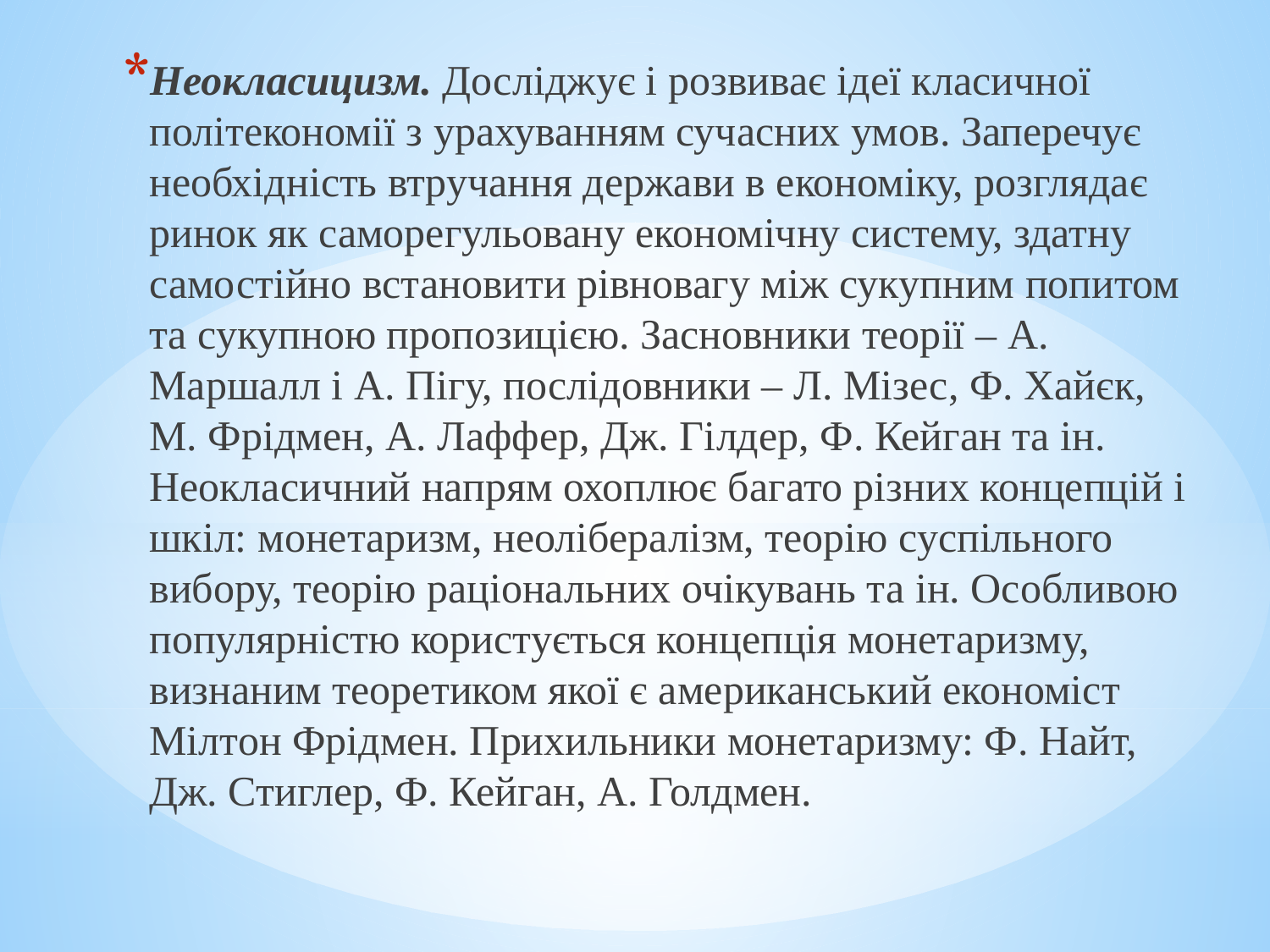

Неокласицизм. Досліджує і розвиває ідеї класичної політекономії з урахуванням сучасних умов. Заперечує необхідність втручання держави в економіку, розглядає ринок як саморегульовану економічну систему, здатну самостійно встановити рівновагу між сукупним попитом та сукупною пропозицією. Засновники теорії – А. Маршалл і А. Пігу, послідовники – Л. Мізес, Ф. Хайєк, М. Фрідмен, А. Лаффер, Дж. Гілдер, Ф. Кейган та ін.  Неокласичний напрям охоплює багато різних концепцій і шкіл: монетаризм, неолібералізм, теорію суспільного вибору, теорію раціональних очікувань та ін. Особливою популярністю користується концепція монетаризму, визнаним теоретиком якої є американський економіст Мілтон Фрідмен. Прихильники монетаризму: Ф. Найт, Дж. Стиглер, Ф. Кейган, А. Голдмен.